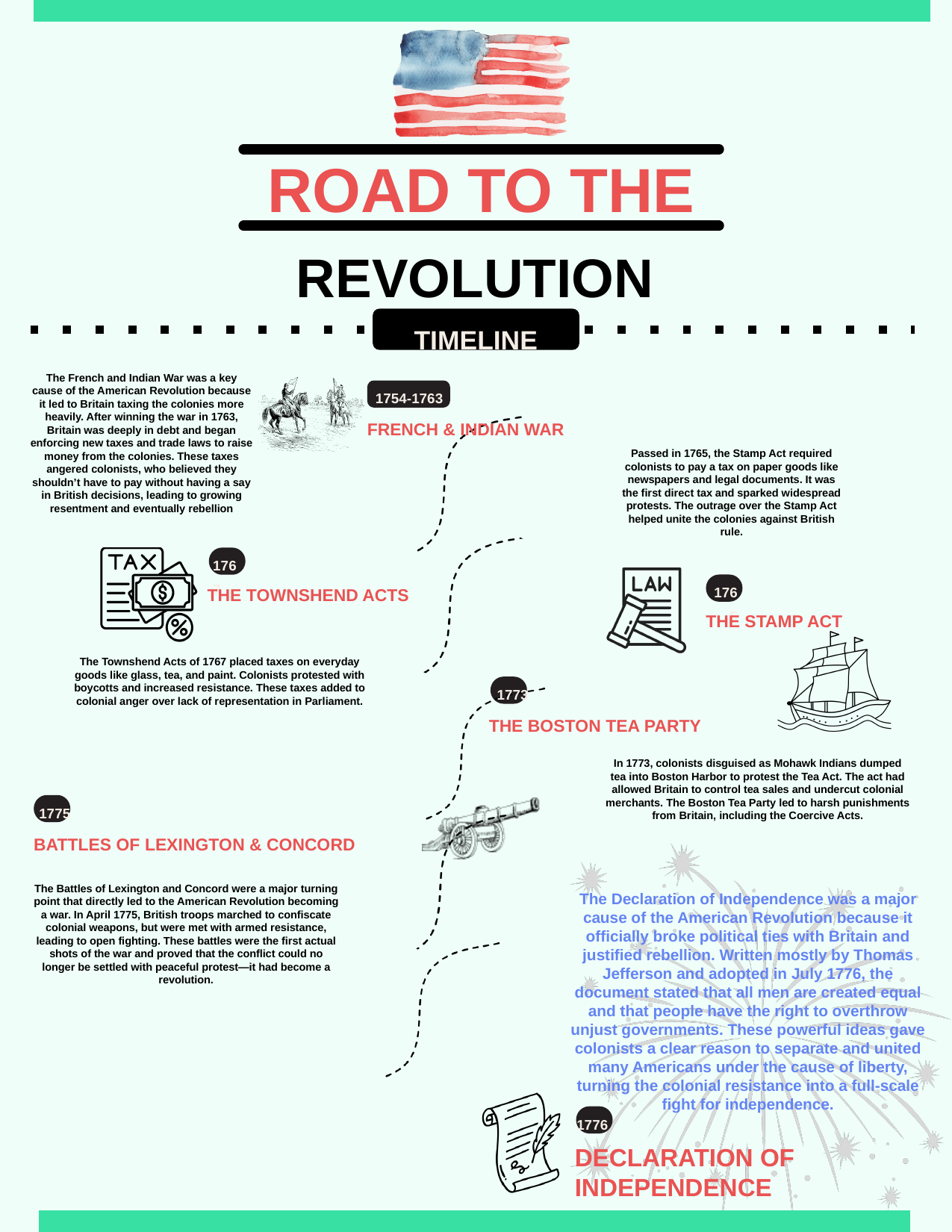

ROAD TO THE
REVOLUTION

TIMELINE

The French and Indian War was a key cause of the American Revolution because it led to Britain taxing the colonies more heavily. After winning the war in 1763, Britain was deeply in debt and began enforcing new taxes and trade laws to raise money from the colonies. These taxes angered colonists, who believed they shouldn’t have to pay without having a say in British decisions, leading to growing resentment and eventually rebellion

1754-1763

FRENCH & INDIAN WAR
Passed in 1765, the Stamp Act required colonists to pay a tax on paper goods like newspapers and legal documents. It was the first direct tax and sparked widespread protests. The outrage over the Stamp Act helped unite the colonies against British rule.

1767

THE TOWNSHEND ACTS
1765
THE STAMP ACT

The Townshend Acts of 1767 placed taxes on everyday goods like glass, tea, and paint. Colonists protested with boycotts and increased resistance. These taxes added to colonial anger over lack of representation in Parliament.

1773
THE BOSTON TEA PARTY
In 1773, colonists disguised as Mohawk Indians dumped tea into Boston Harbor to protest the Tea Act. The act had allowed Britain to control tea sales and undercut colonial merchants. The Boston Tea Party led to harsh punishments from Britain, including the Coercive Acts.

1775

BATTLES OF LEXINGTON & CONCORD

The Battles of Lexington and Concord were a major turning point that directly led to the American Revolution becoming a war. In April 1775, British troops marched to confiscate colonial weapons, but were met with armed resistance, leading to open fighting. These battles were the first actual shots of the war and proved that the conflict could no longer be settled with peaceful protest—it had become a revolution.
The Declaration of Independence was a major cause of the American Revolution because it officially broke political ties with Britain and justified rebellion. Written mostly by Thomas Jefferson and adopted in July 1776, the document stated that all men are created equal and that people have the right to overthrow unjust governments. These powerful ideas gave colonists a clear reason to separate and united many Americans under the cause of liberty, turning the colonial resistance into a full-scale fight for independence.

1776
DECLARATION OF INDEPENDENCE